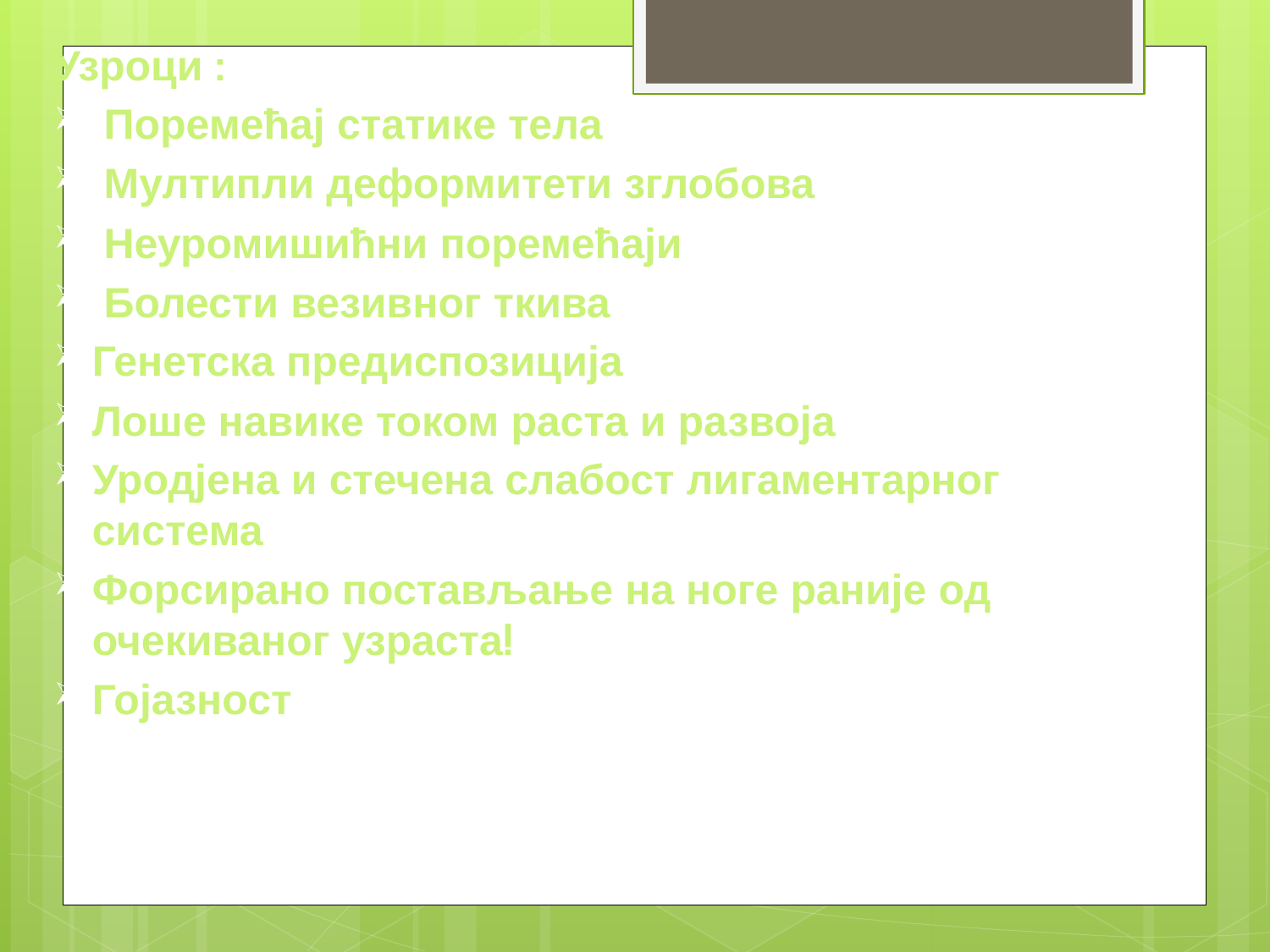

Узроци :
 Поремећај статике тела
 Мултипли деформитети зглобова
 Неуромишићни поремећаји
 Болести везивног ткива
Генетска предиспозиција
Лоше навике током раста и развоја
Уродјена и стечена слабост лигаментарног система
Форсирано постављање на ноге раније од очекиваног узраста!
Гојазност